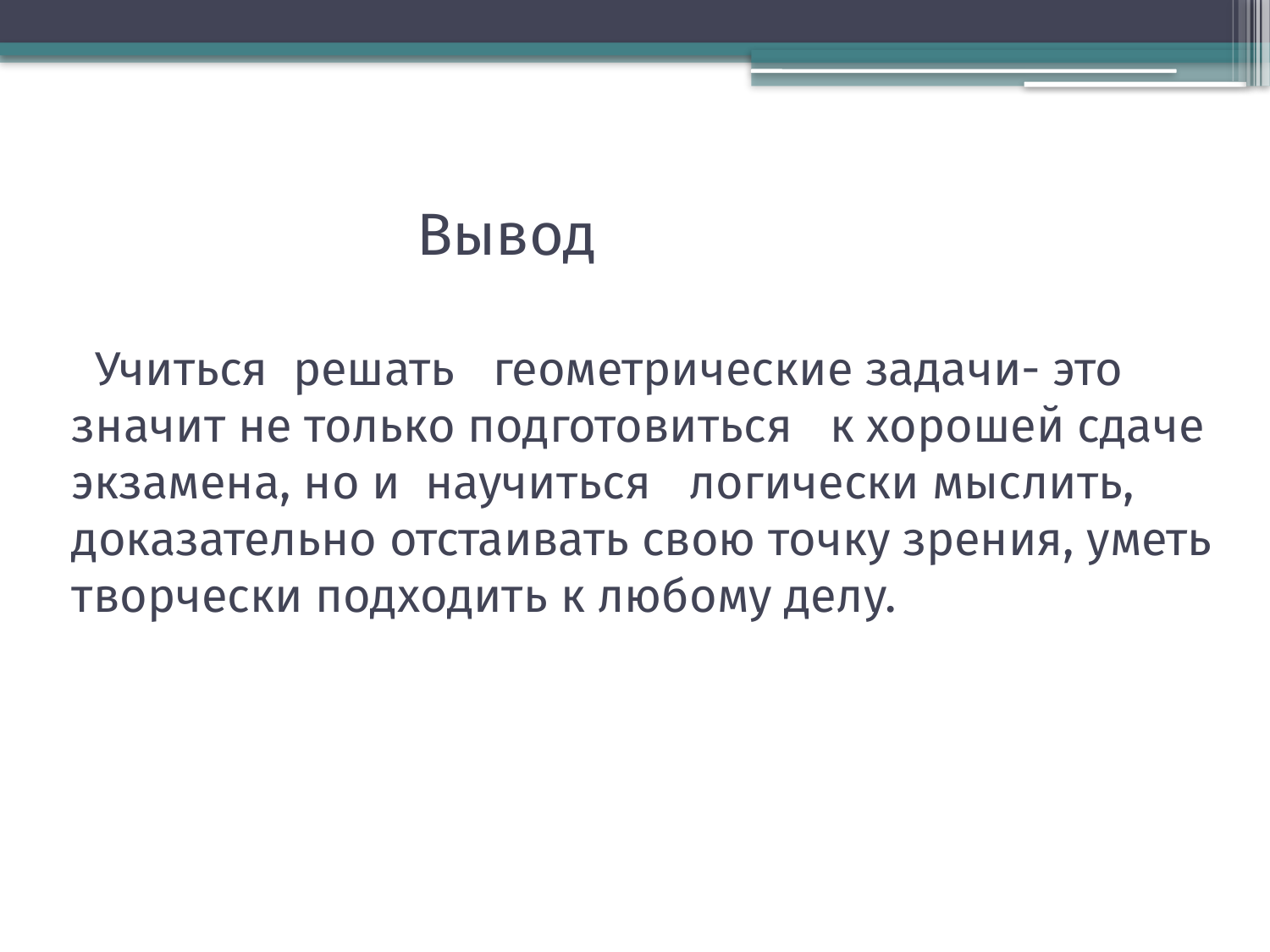

# Вывод Учиться  решать   геометрические задачи- это значит не только подготовиться   к хорошей сдаче экзамена, но и  научиться   логически мыслить, доказательно отстаивать свою точку зрения, уметь творчески подходить к любому делу.